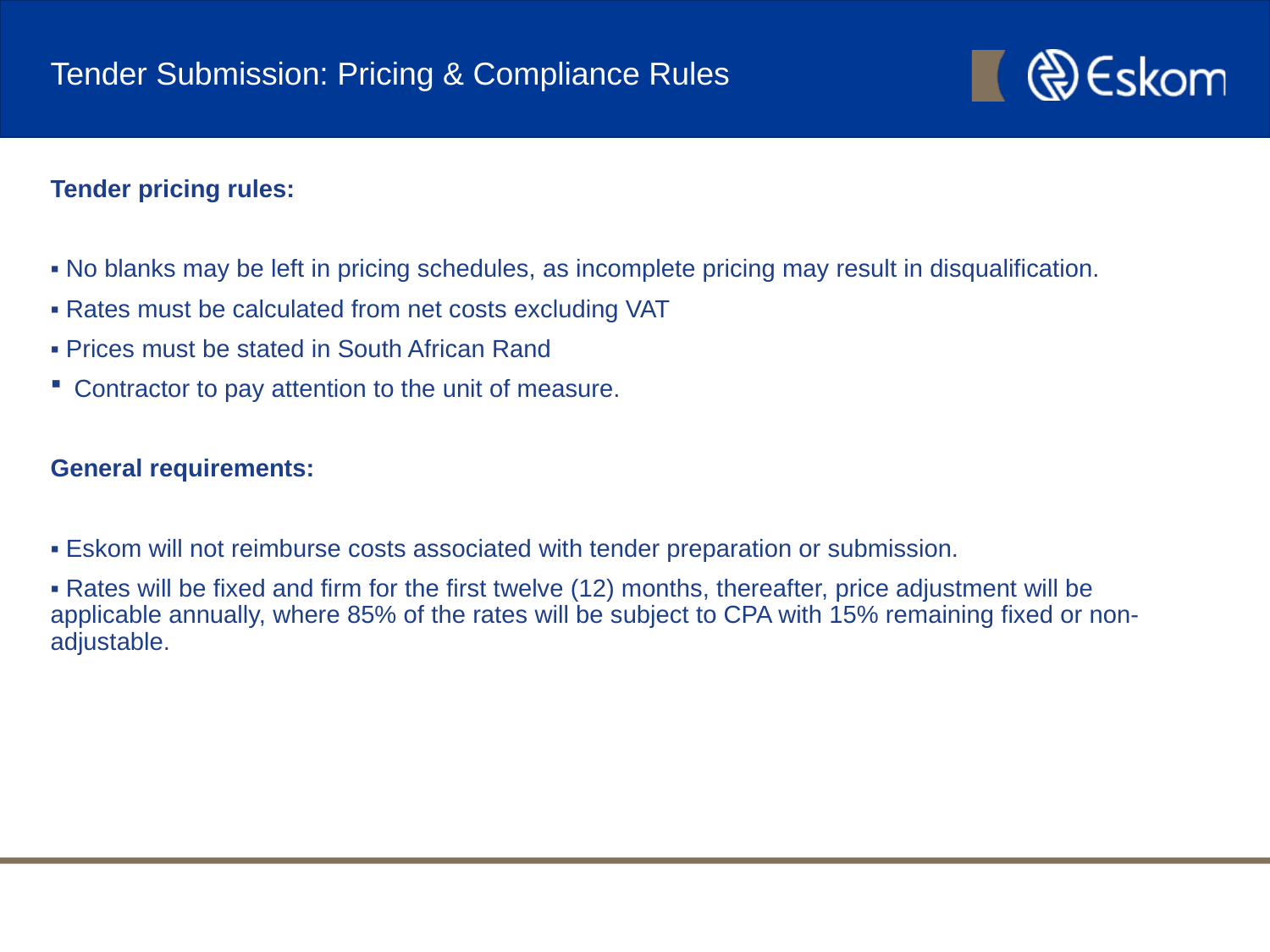

# Tender Submission: Pricing & Compliance Rules
Tender pricing rules:

▪ No blanks may be left in pricing schedules, as incomplete pricing may result in disqualification.
▪ Rates must be calculated from net costs excluding VAT
▪ Prices must be stated in South African Rand
Contractor to pay attention to the unit of measure.

General requirements:

▪ Eskom will not reimburse costs associated with tender preparation or submission.
▪ Rates will be fixed and firm for the first twelve (12) months, thereafter, price adjustment will be applicable annually, where 85% of the rates will be subject to CPA with 15% remaining fixed or non-adjustable.